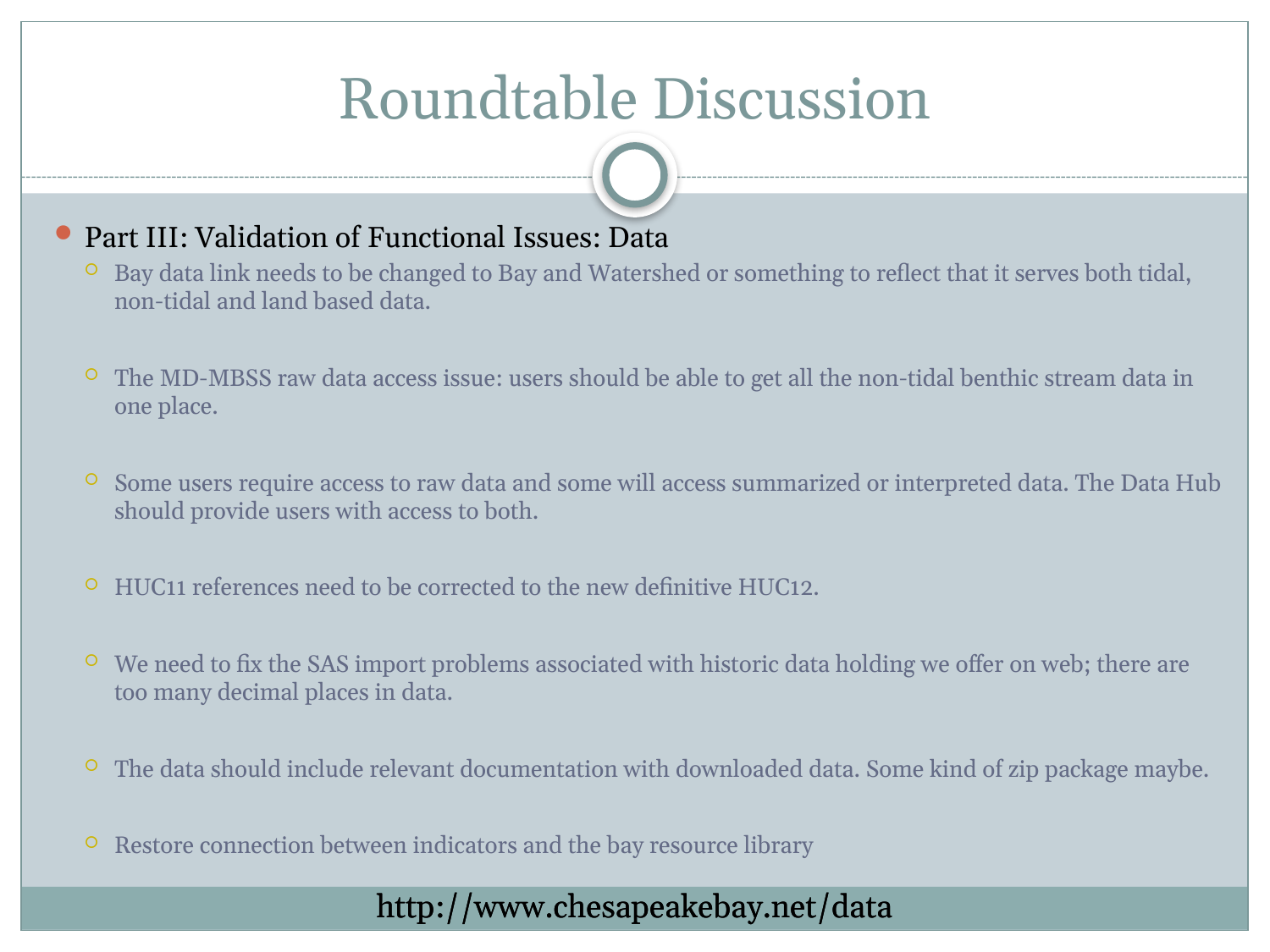

# Roundtable Discussion
Part III: Validation of Functional Issues: Data
Bay data link needs to be changed to Bay and Watershed or something to reflect that it serves both tidal, non-tidal and land based data.

The MD-MBSS raw data access issue: users should be able to get all the non-tidal benthic stream data in one place.

Some users require access to raw data and some will access summarized or interpreted data. The Data Hub should provide users with access to both.

HUC11 references need to be corrected to the new definitive HUC12.

We need to fix the SAS import problems associated with historic data holding we offer on web; there are too many decimal places in data.

The data should include relevant documentation with downloaded data. Some kind of zip package maybe.

Restore connection between indicators and the bay resource library

http://www.chesapeakebay.net/data